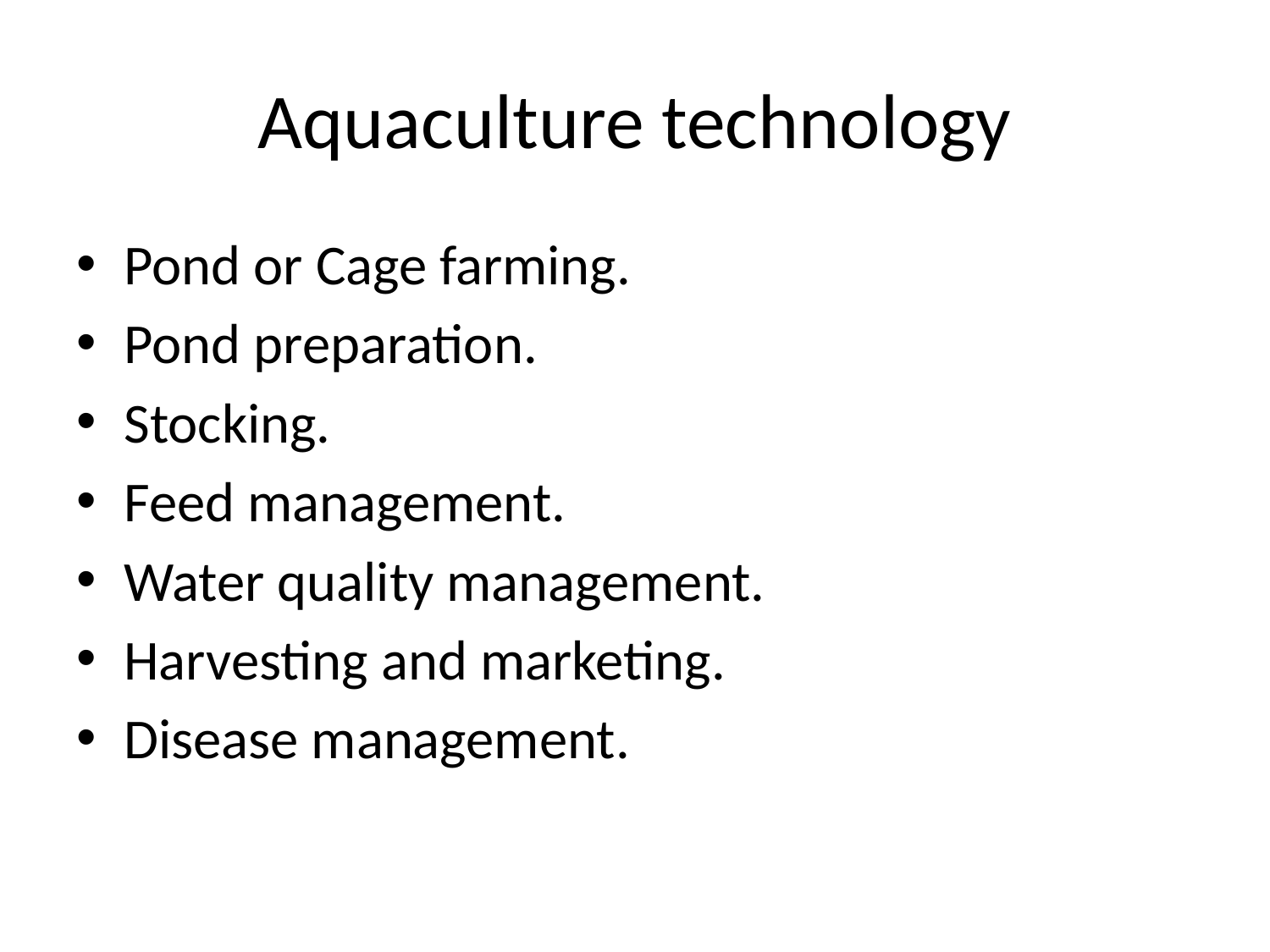

# Aquaculture technology
Pond or Cage farming.
Pond preparation.
Stocking.
Feed management.
Water quality management.
Harvesting and marketing.
Disease management.